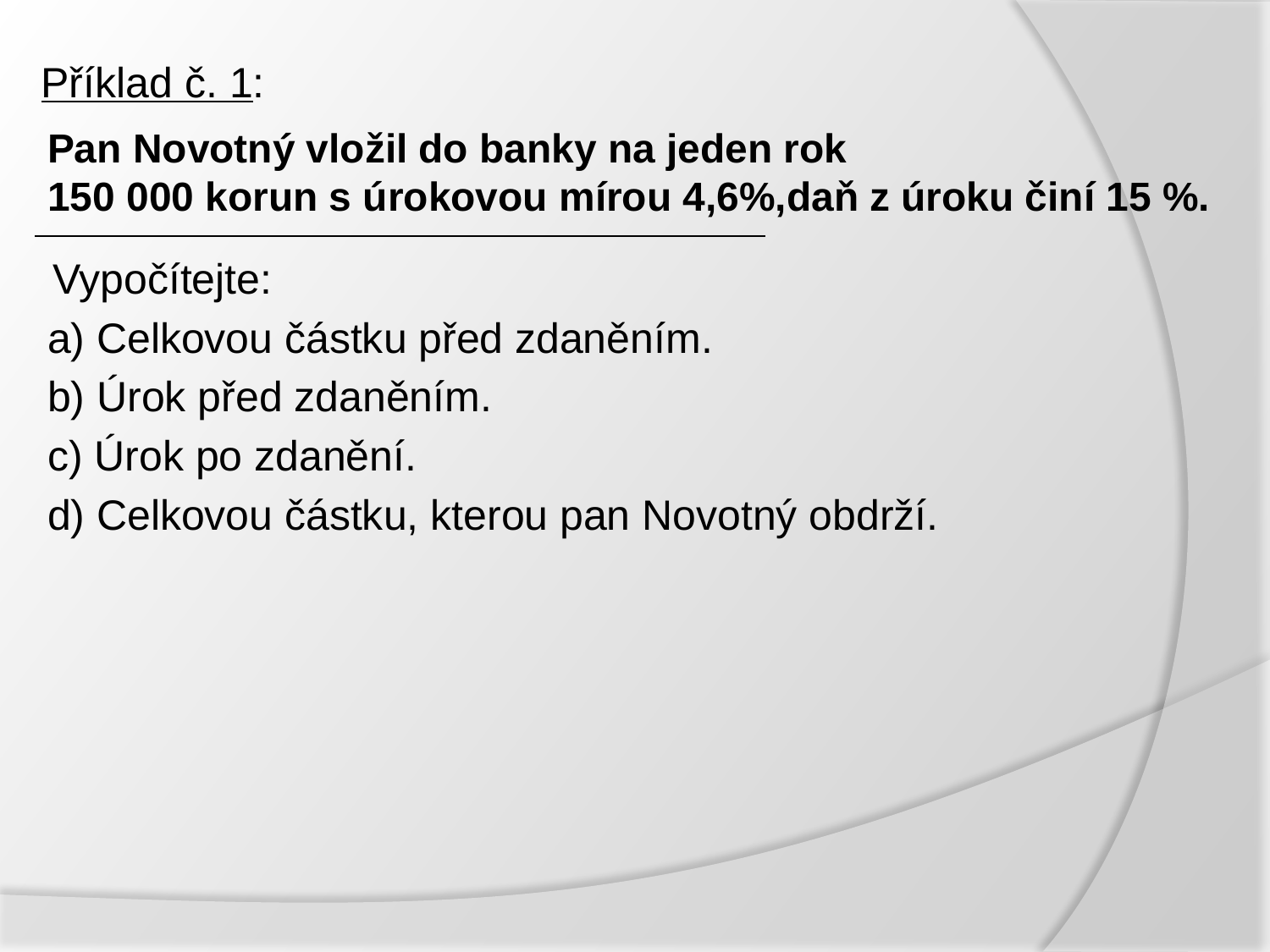

# Příklad č. 1:
Pan Novotný vložil do banky na jeden rok
150 000 korun s úrokovou mírou 4,6%,daň z úroku činí 15 %.

Vypočítejte:
a) Celkovou částku před zdaněním.
b) Úrok před zdaněním.
c) Úrok po zdanění.
d) Celkovou částku, kterou pan Novotný obdrží.